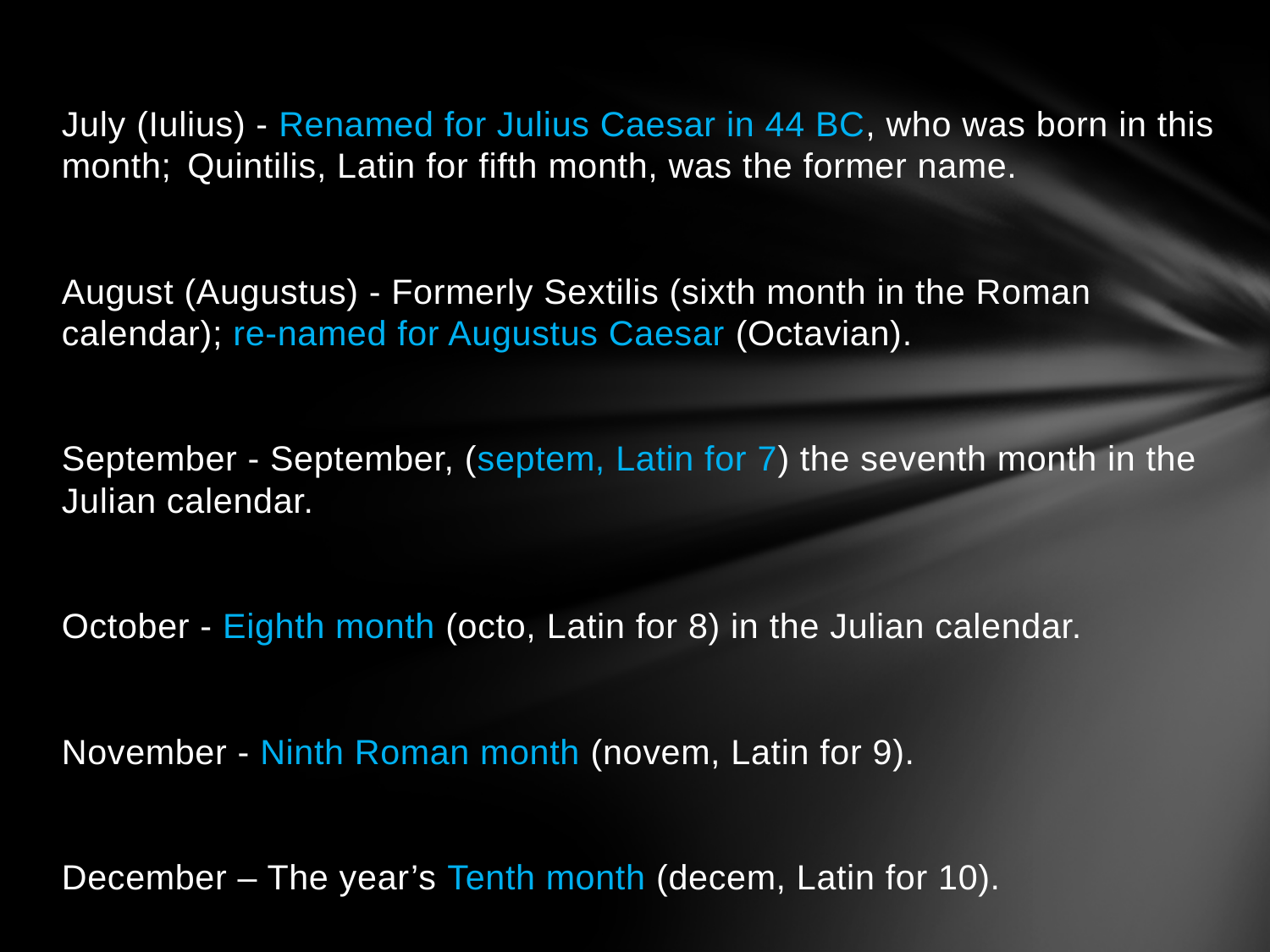

July (Iulius) - Renamed for Julius Caesar in 44 BC, who was born in this month; 	Quintilis, Latin for fifth month, was the former name.

August (Augustus) - Formerly Sextilis (sixth month in the Roman calendar); re-named for Augustus Caesar (Octavian).

September - September, (septem, Latin for 7) the seventh month in the Julian calendar.

October - Eighth month (octo, Latin for 8) in the Julian calendar.

November - Ninth Roman month (novem, Latin for 9).

December – The year’s Tenth month (decem, Latin for 10).